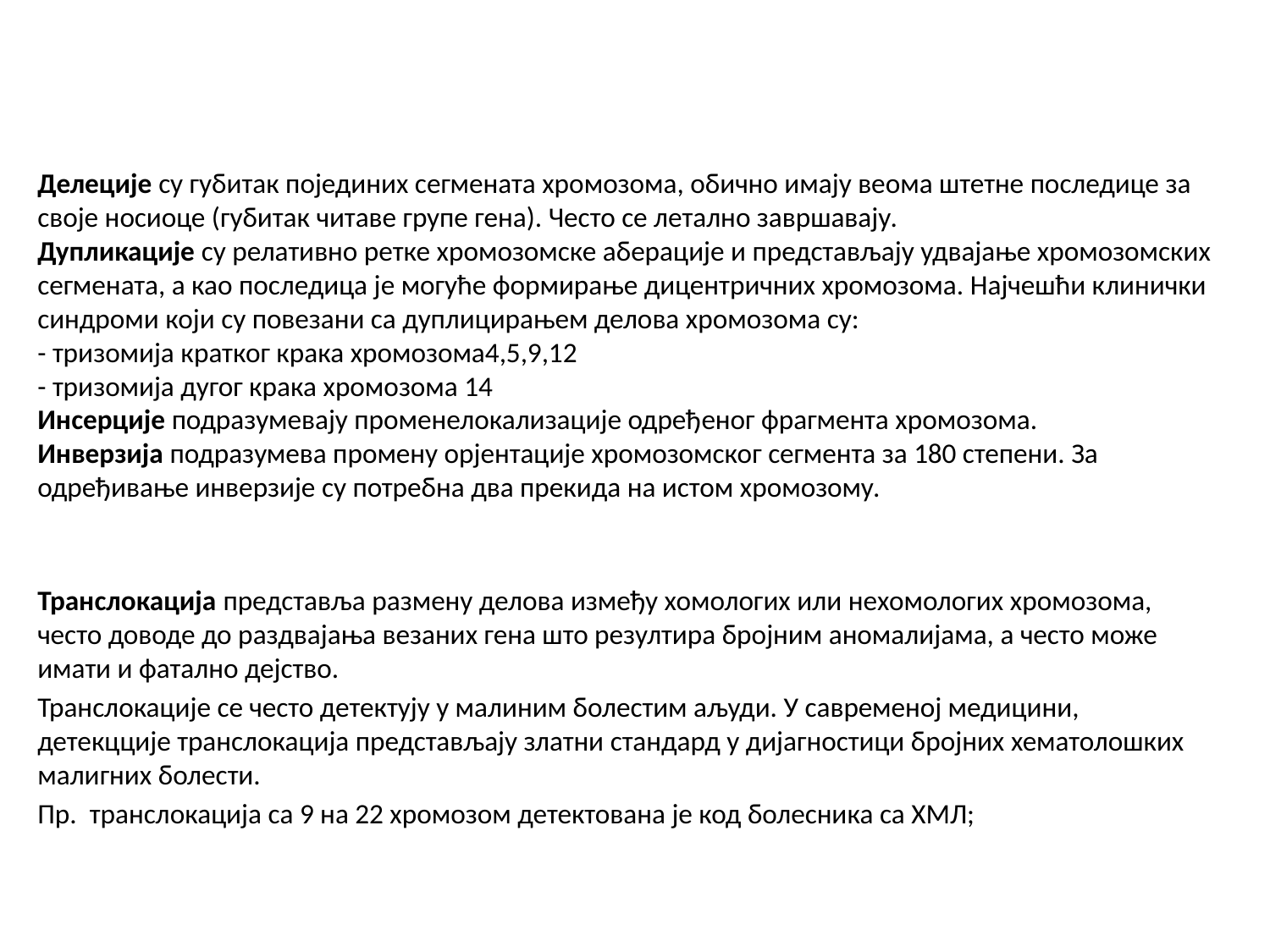

# Делеције су губитак појединих сегмената хромозома, обично имају веома штетне последице за своје носиоце (губитак читаве групе гена). Често се летално завршавају. Дупликације су релативно ретке хромозомске аберације и представљају удвајање хромозомских сегмената, а као последица је могуће формирање дицентричних хромозома. Најчешћи клинички синдроми који су повезани са дуплицирањем делова хромозома су: - тризомија кратког крака хромозома4,5,9,12 - тризомија дугог крака хромозома 14 Инсерције подразумевају променелокализације одређеног фрагмента хромозома. Инверзија подразумева промену орјентације хромозомског сегмента за 180 степени. За одређивање инверзије су потребна два прекида на истом хромозому.
Транслокација представља размену делова између хомологих или нехомологих хромозома, често доводе до раздвајања везаних гена што резултира бројним аномалијама, а често може имати и фатално дејство.
Транслокације се често детектују у малиним болестим аљуди. У савременој медицини, детекцције транслокација представљају златни стандард у дијагностици бројних хематолошких  малигних болести.
Пр.  транслокација са 9 на 22 хромозом детектована је код болесника са ХМЛ;